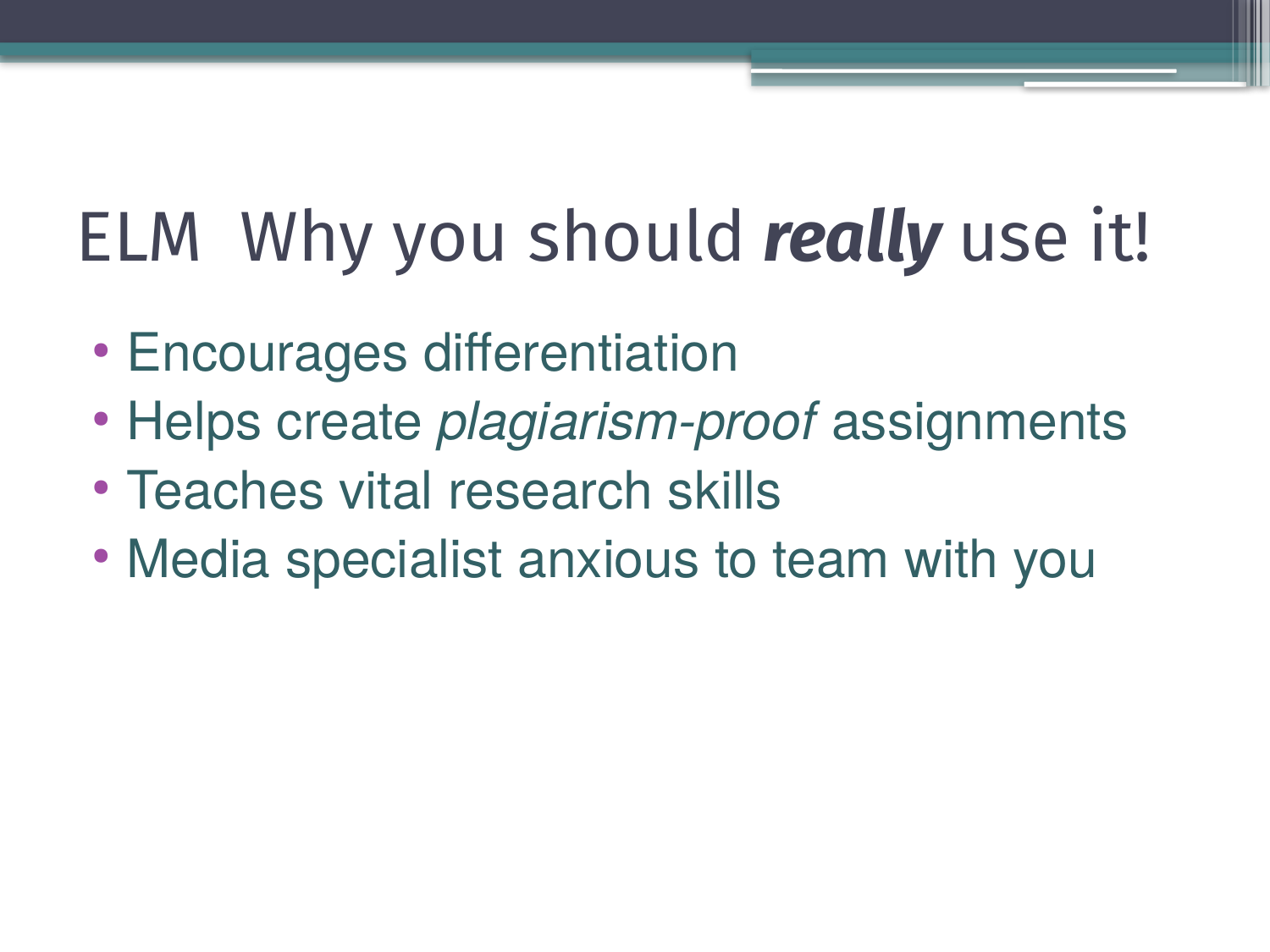

# ELM  Why you should really use it!
Encourages differentiation
Helps create plagiarism-proof assignments
Teaches vital research skills
Media specialist anxious to team with you